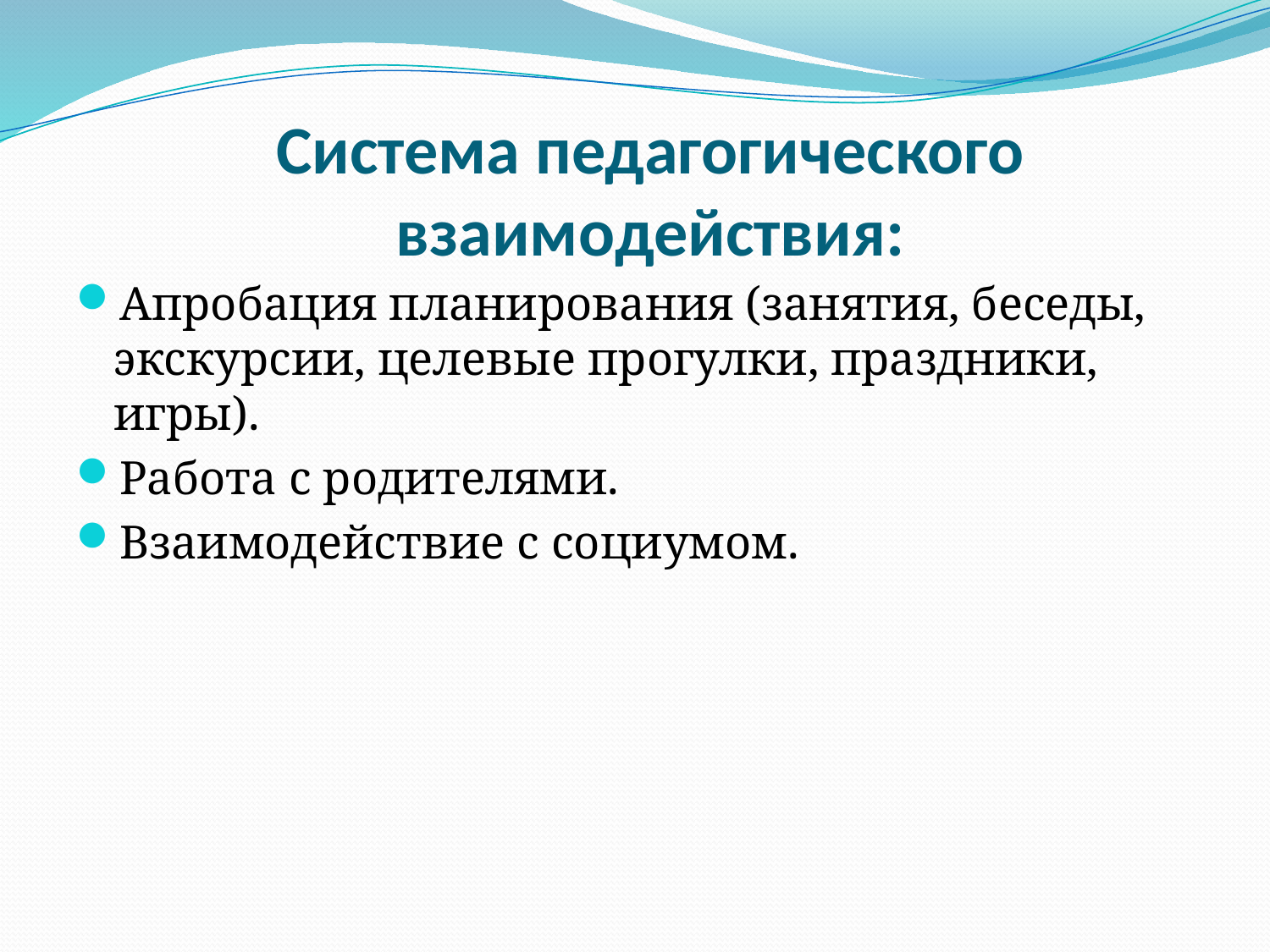

# Система педагогического взаимодействия:
Апробация планирования (занятия, беседы, экскурсии, целевые прогулки, праздники, игры).
Работа с родителями.
Взаимодействие с социумом.